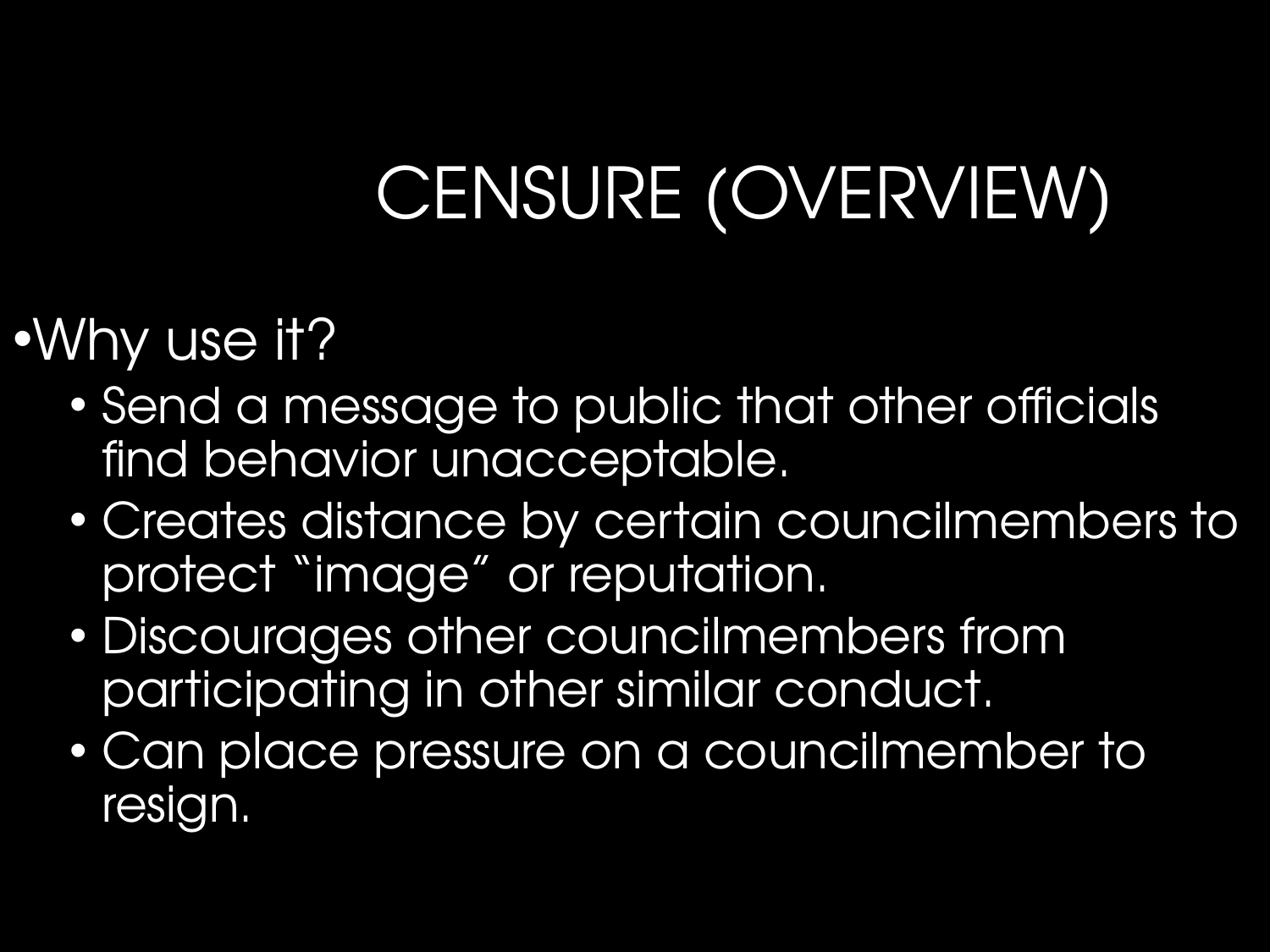

# CENSURE (Overview)
Why use it?
Send a message to public that other officials find behavior unacceptable.
Creates distance by certain councilmembers to protect “image” or reputation.
Discourages other councilmembers from participating in other similar conduct.
Can place pressure on a councilmember to resign.